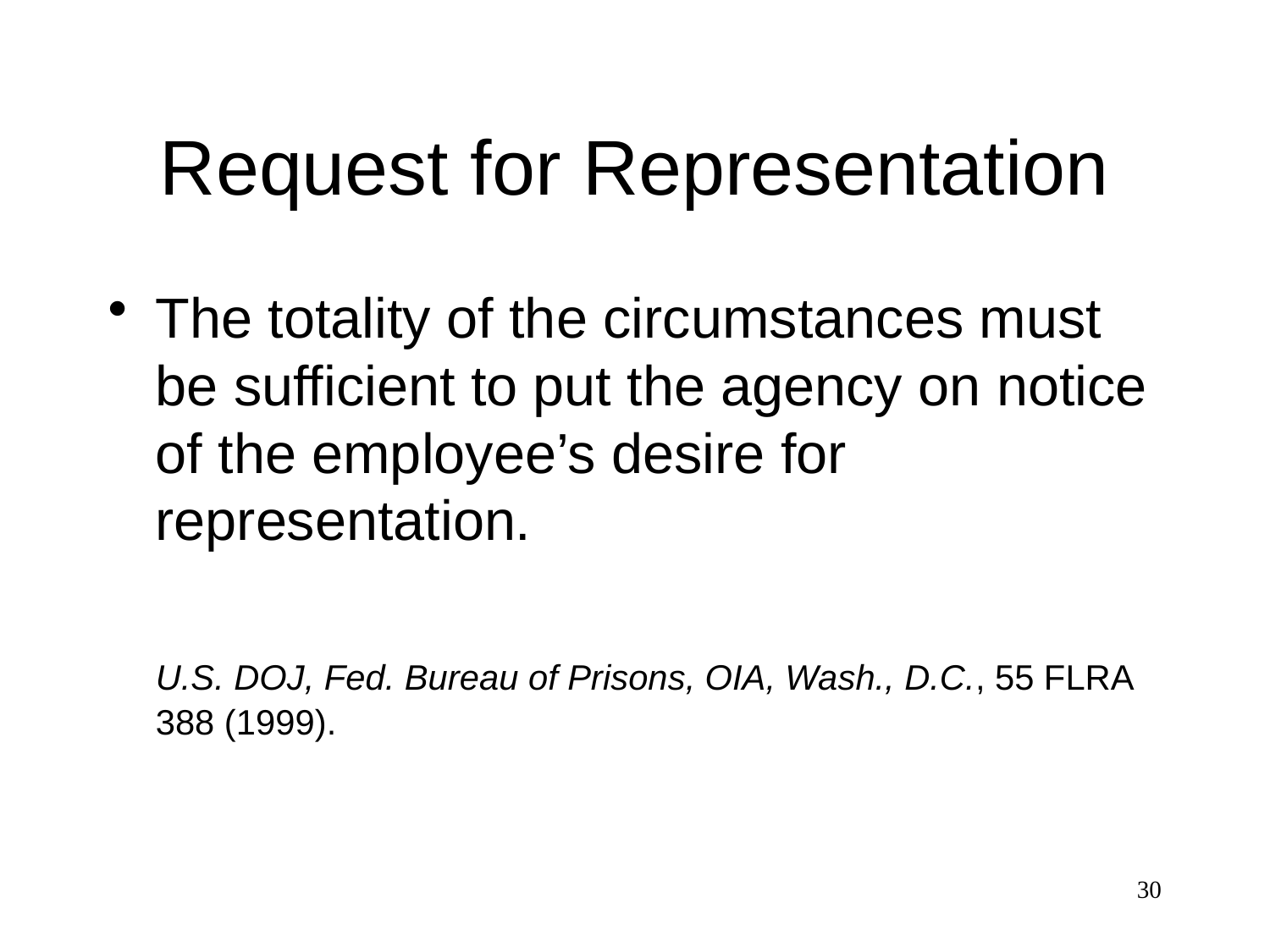

# Request for Representation
The totality of the circumstances must be sufficient to put the agency on notice of the employee’s desire for representation.

	U.S. DOJ, Fed. Bureau of Prisons, OIA, Wash., D.C., 55 FLRA 388 (1999).
30